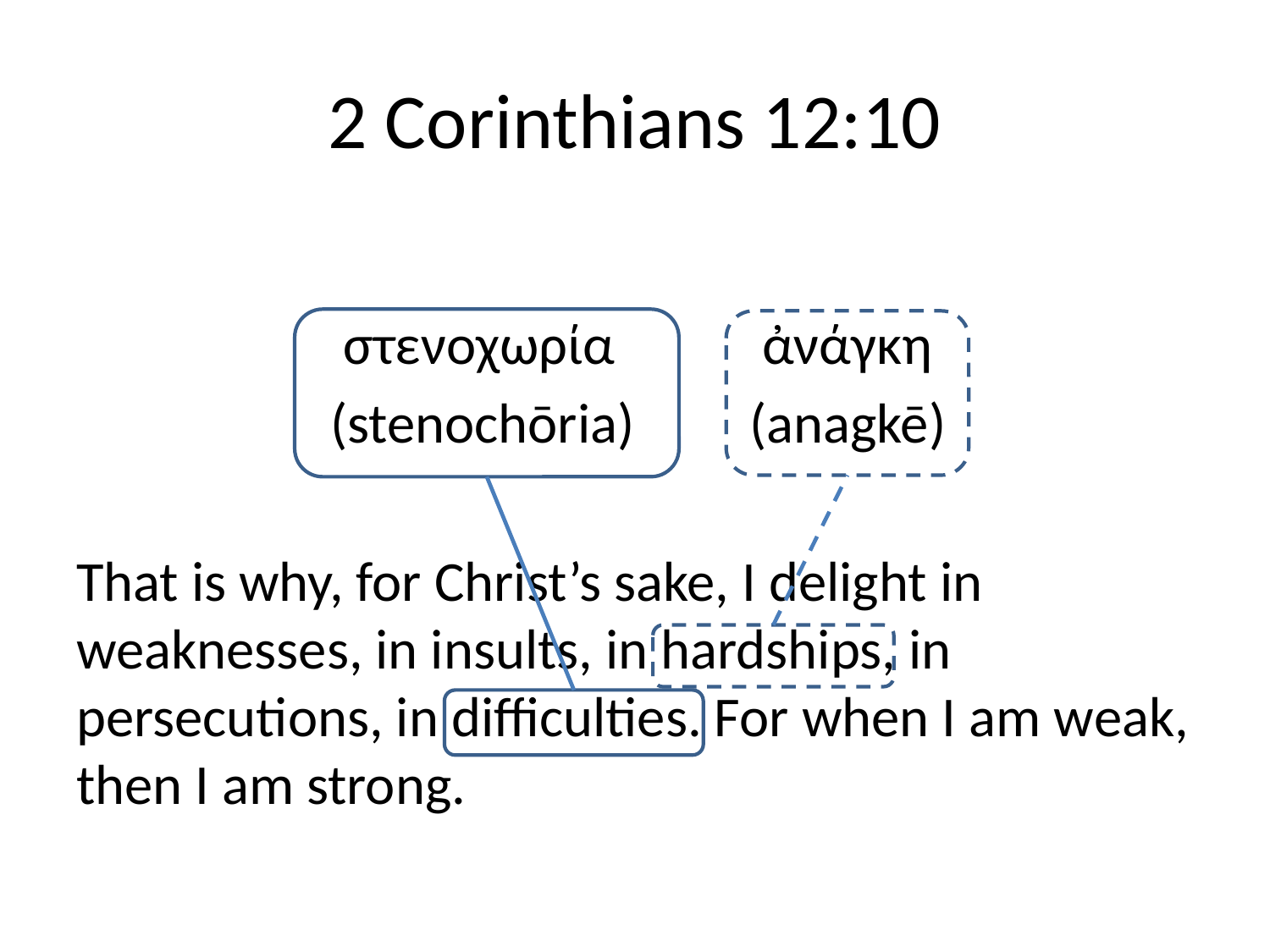

# 2 Corinthians 12:10

		 στενοχωρία	    ἀνάγκη
		(stenochōria)	   (anagkē)

That is why, for Christ’s sake, I delight in weaknesses, in insults, in hardships, in persecutions, in difficulties. For when I am weak, then I am strong.